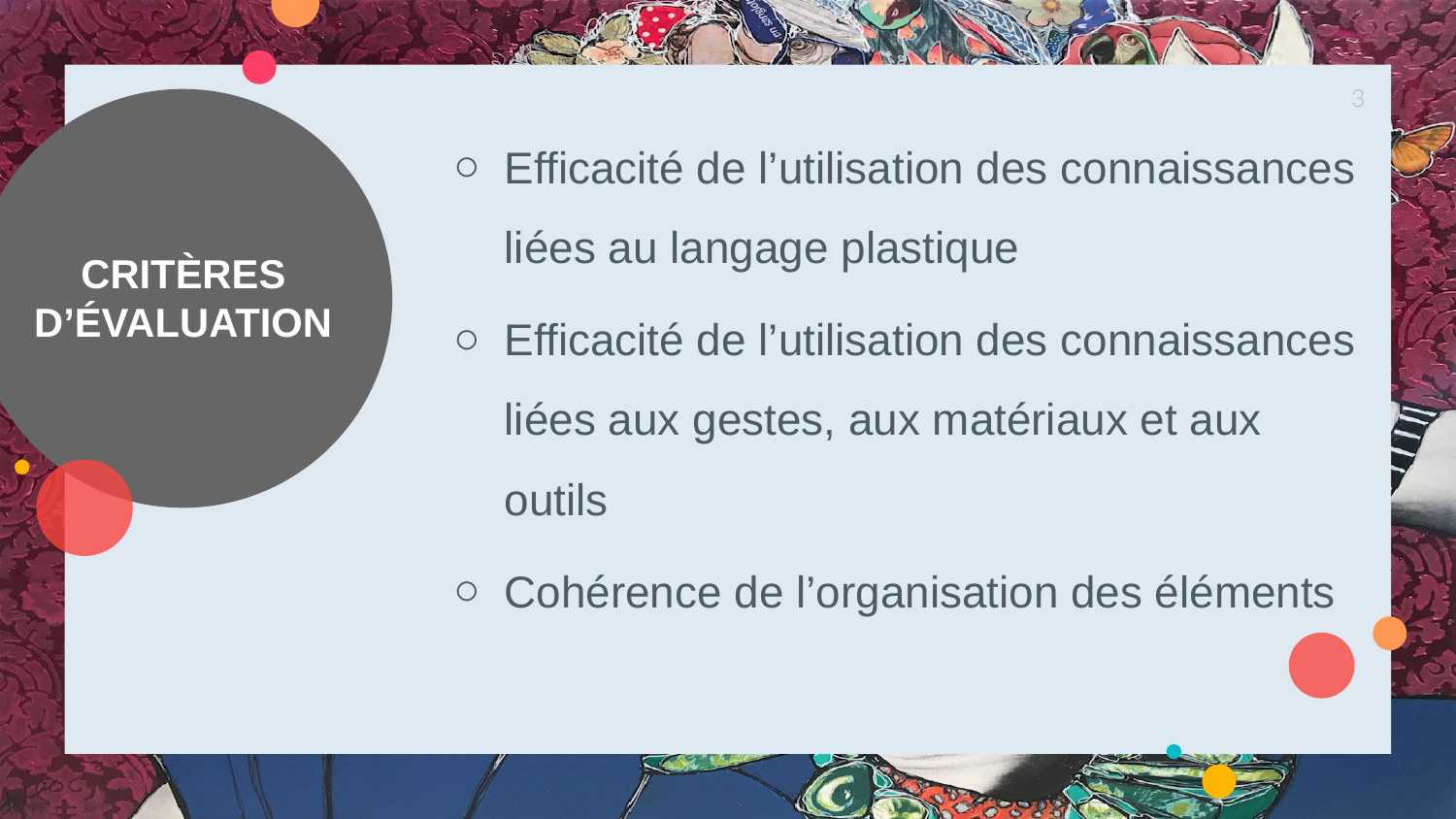

3
Efficacité de l’utilisation des connaissances liées au langage plastique
Efficacité de l’utilisation des connaissances liées aux gestes, aux matériaux et aux outils
Cohérence de l’organisation des éléments
# CRITÈRES D’ÉVALUATION